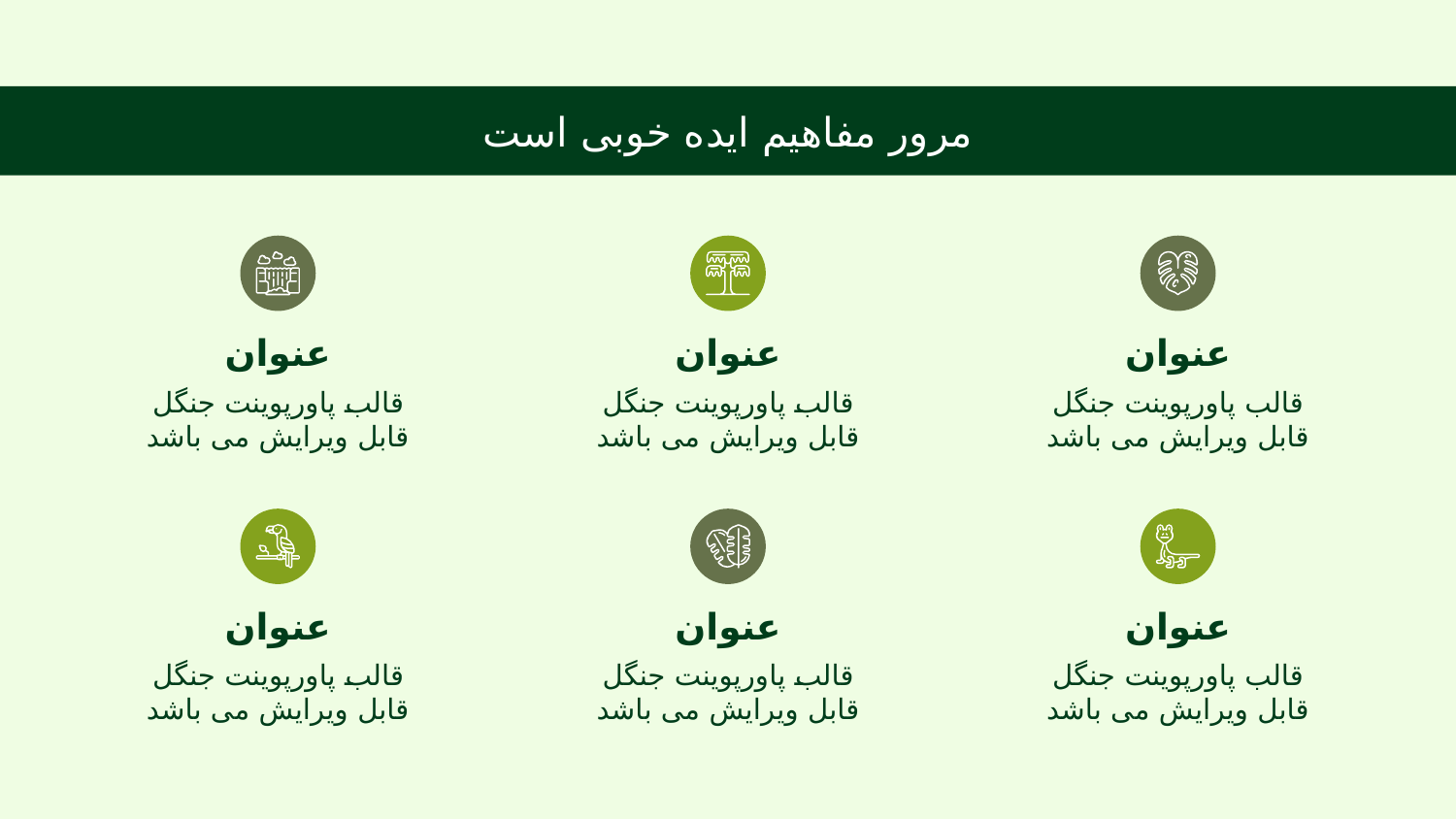

# مرور مفاهیم ایده خوبی است

عنوان
عنوان
عنوان
قالب پاورپوینت جنگل قابل ویرایش می باشد
قالب پاورپوینت جنگل قابل ویرایش می باشد
قالب پاورپوینت جنگل قابل ویرایش می باشد

عنوان
عنوان
عنوان
قالب پاورپوینت جنگل قابل ویرایش می باشد
قالب پاورپوینت جنگل قابل ویرایش می باشد
قالب پاورپوینت جنگل قابل ویرایش می باشد